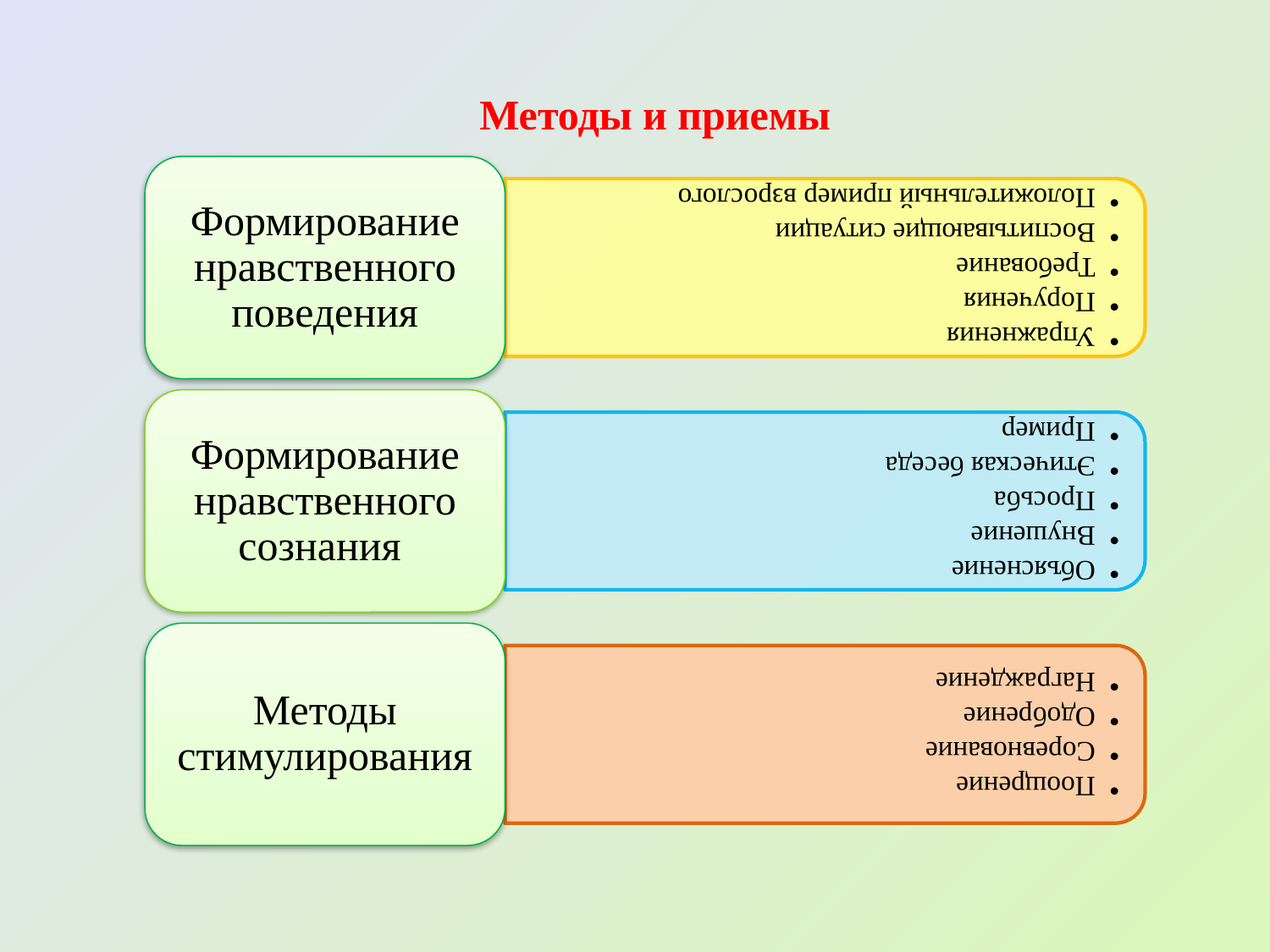

Методы и приемы

#
Упражнения
Поручения
Требование
Воспитывающие ситуации
Положительный пример взрослого
Формирование нравственного поведения
Объяснение
Внушение
Просьба
Этическая беседа
Пример
Формирование нравственного сознания
Поощрение
Соревнование
Одобрение
Награждение
Методы стимулирования